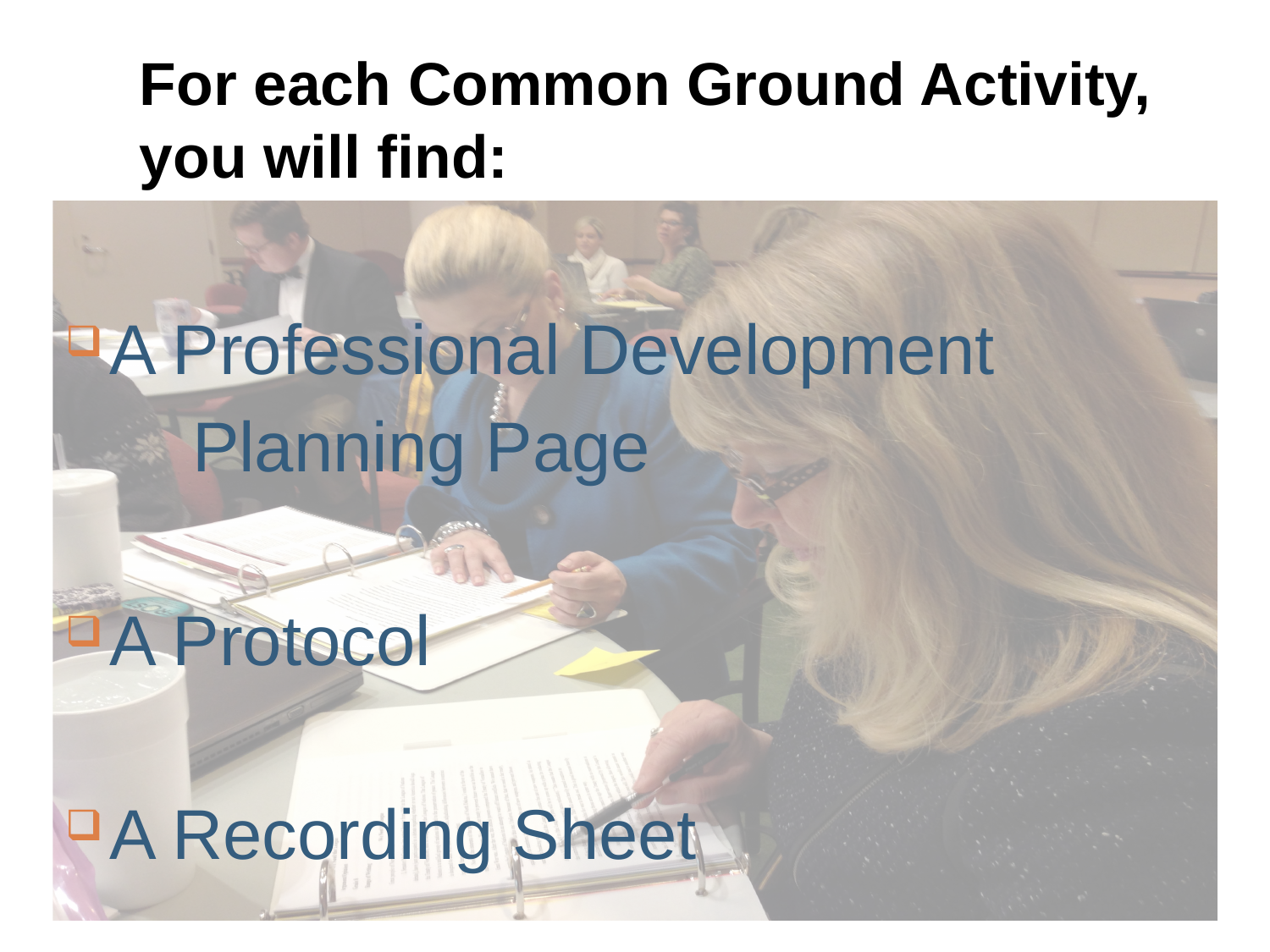

For each Common Ground Activity, you will find:

A Professional Development
	Planning Page

A Protocol

A Recording Sheet